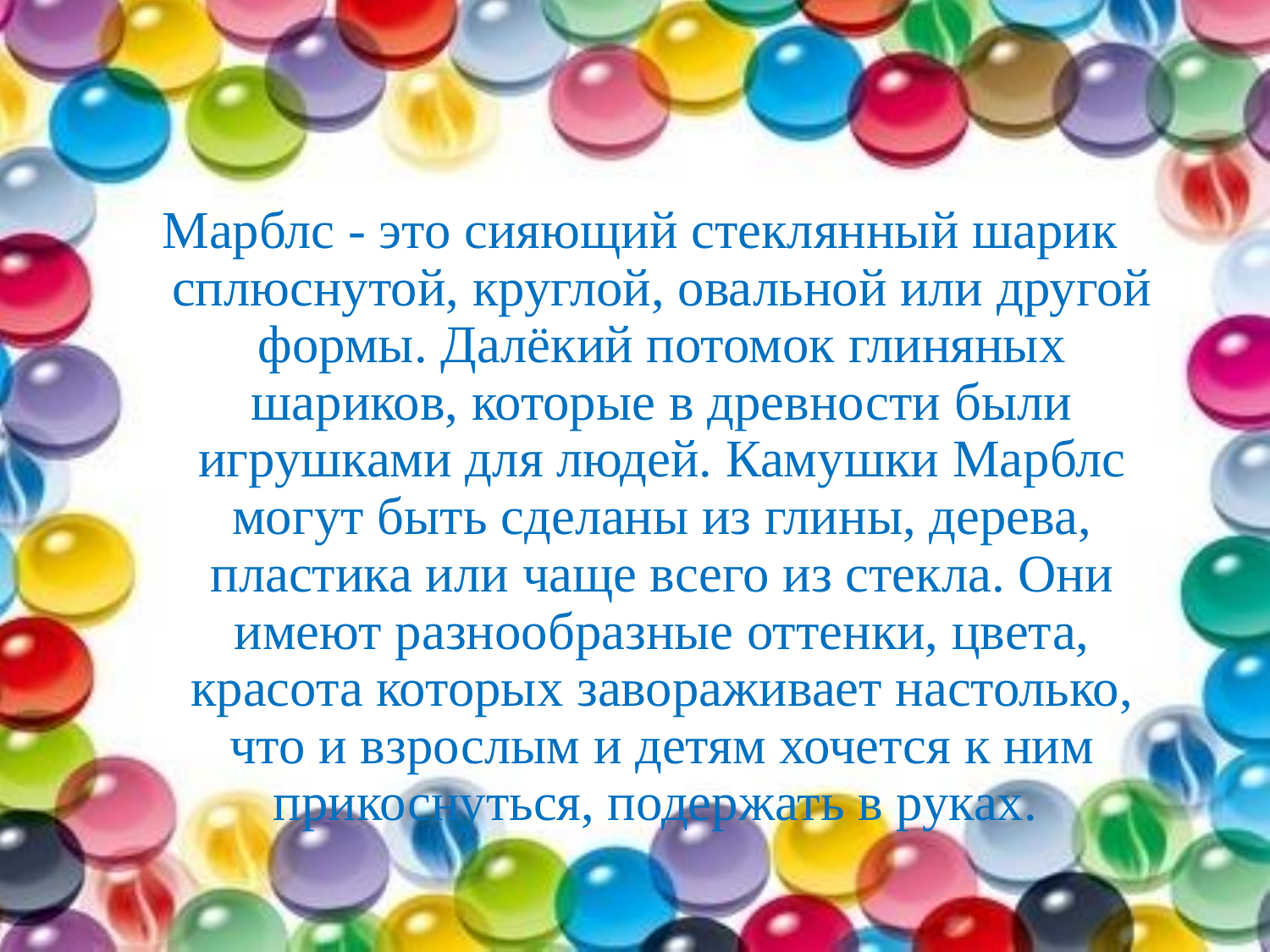

Марблс - это сияющий стеклянный шарик сплюснутой, круглой, овальной или другой формы. Далёкий потомок глиняных шариков, которые в древности были игрушками для людей. Камушки Марблс могут быть сделаны из глины, дерева, пластика или чаще всего из стекла. Они имеют разнообразные оттенки, цвета, красота которых завораживает настолько, что и взрослым и детям хочется к ним прикоснуться, подержать в руках.